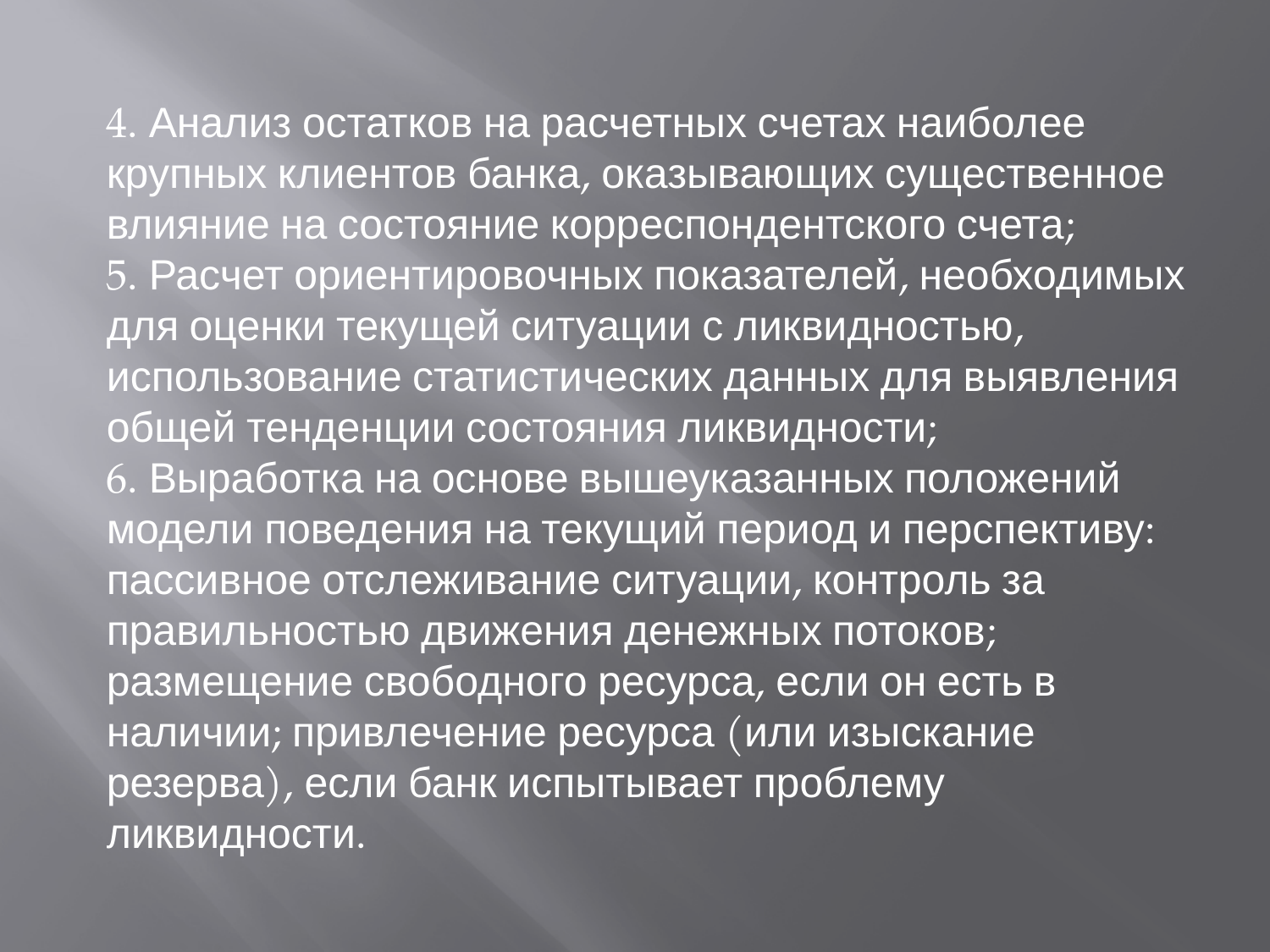

4. Анализ остатков на расчетных счетах наиболее крупных клиентов банка, оказывающих существенное влияние на состояние корреспондентского счета;
5. Расчет ориентировочных показателей, необходимых для оценки текущей ситуации с ликвидностью, использование статистических данных для выявления общей тенденции состояния ликвидности;
6. Выработка на основе вышеуказанных положений модели поведения на текущий период и перспективу: пассивное отслеживание ситуации, контроль за правильностью движения денежных потоков; размещение свободного ресурса, если он есть в наличии; привлечение ресурса (или изыскание резерва), если банк испытывает проблему ликвидности.